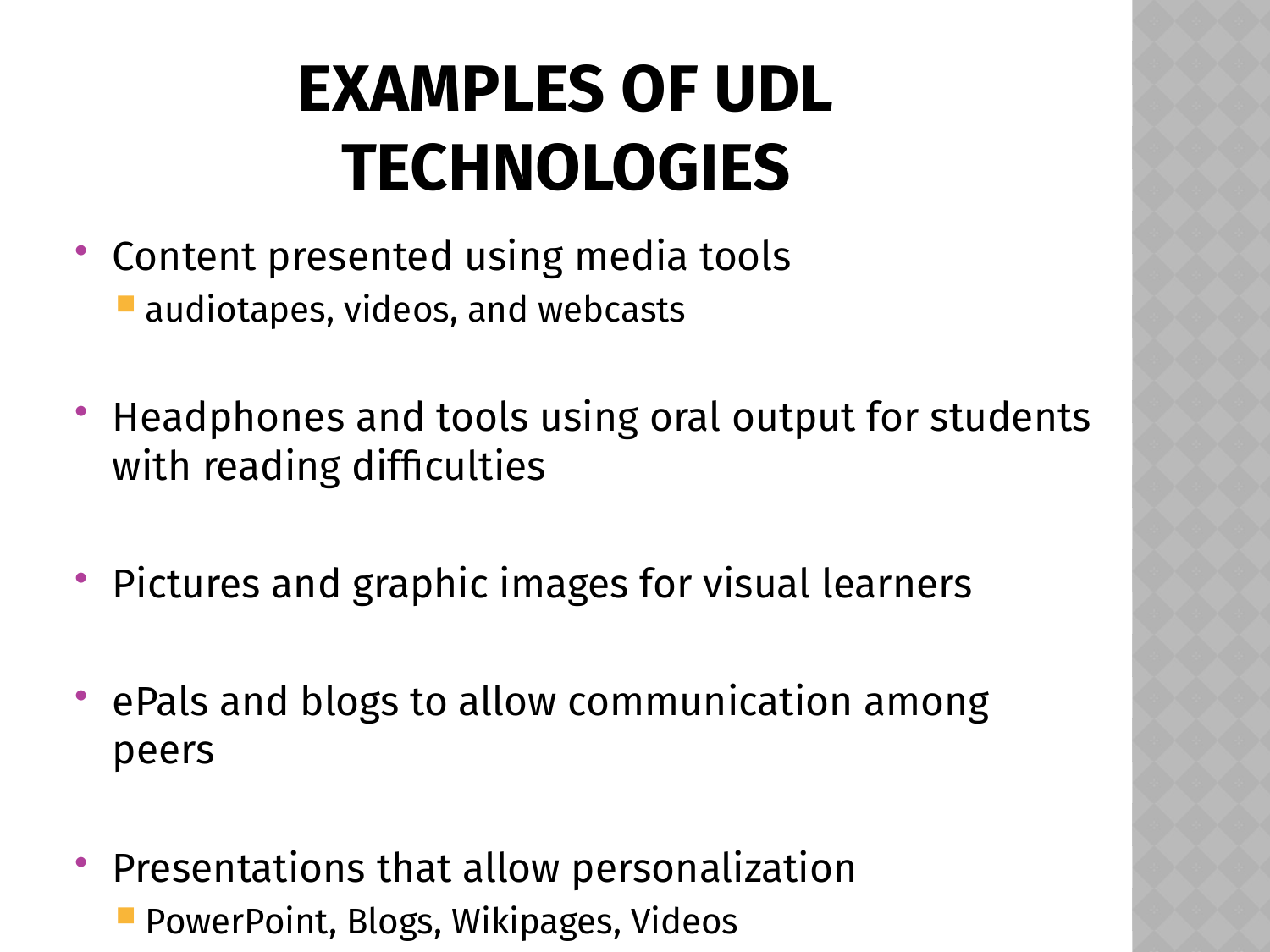

# Examples of UDL Technologies
Content presented using media tools
audiotapes, videos, and webcasts

Headphones and tools using oral output for students with reading difficulties

Pictures and graphic images for visual learners

ePals and blogs to allow communication among peers

Presentations that allow personalization
PowerPoint, Blogs, Wikipages, Videos